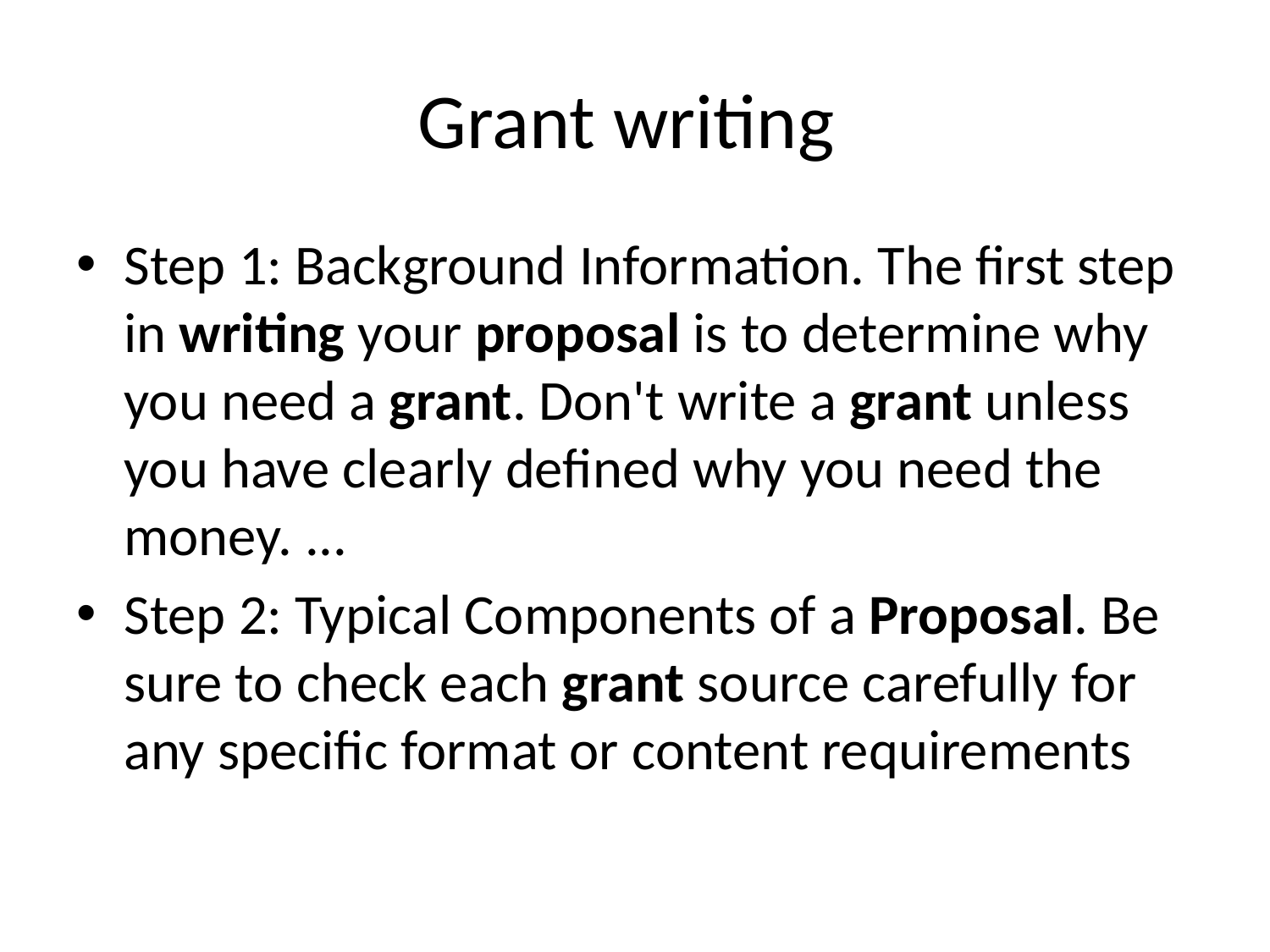

# Grant writing
Step 1: Background Information. The first step in writing your proposal is to determine why you need a grant. Don't write a grant unless you have clearly defined why you need the money. ...
Step 2: Typical Components of a Proposal. Be sure to check each grant source carefully for any specific format or content requirements